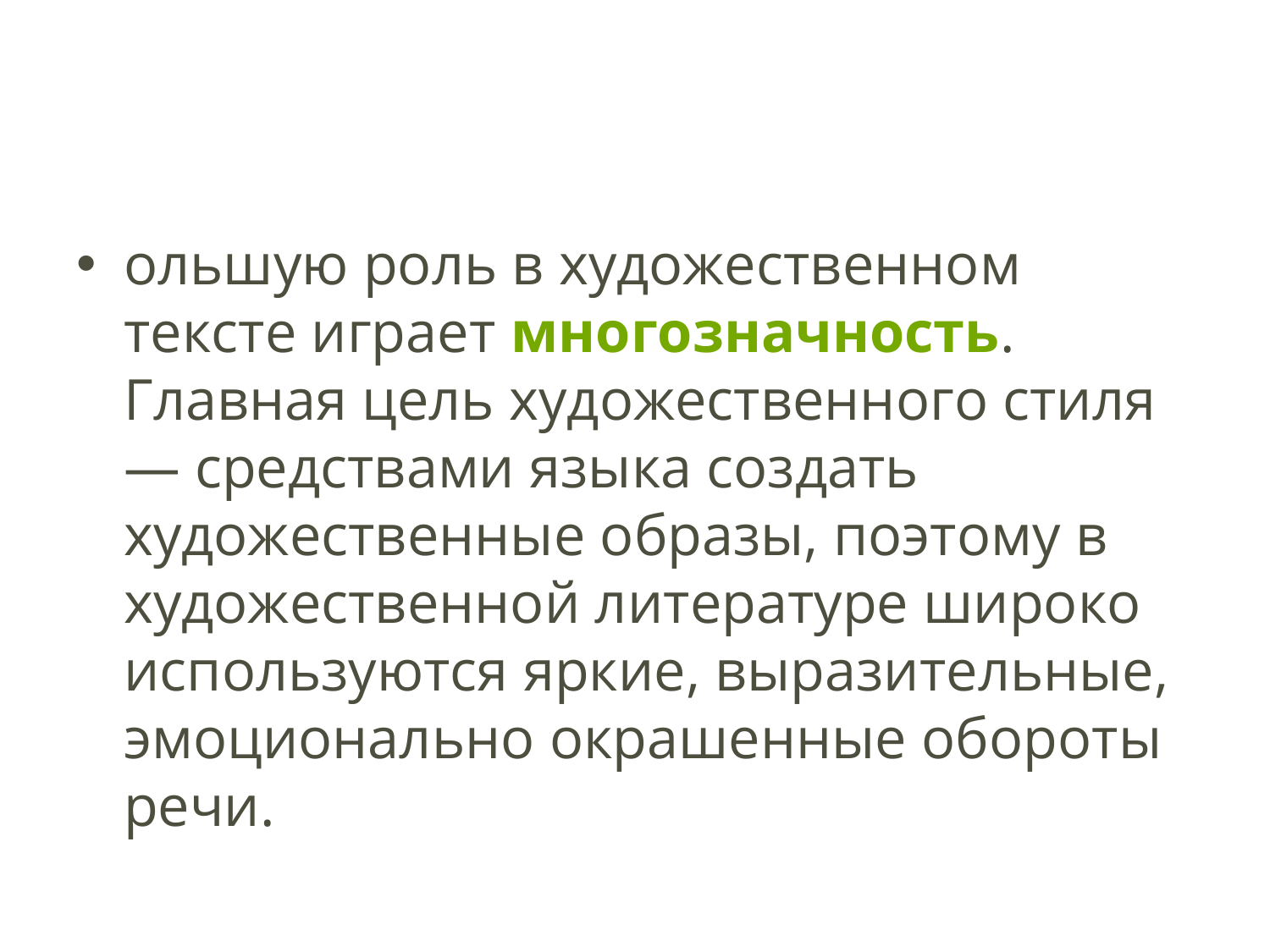

#
ольшую роль в художественном тексте играет многозначность.
Главная цель художественного стиля — средствами языка создать художественные образы, поэтому в художественной литературе широко используются яркие, выразительные, эмоционально окрашенные обороты речи.